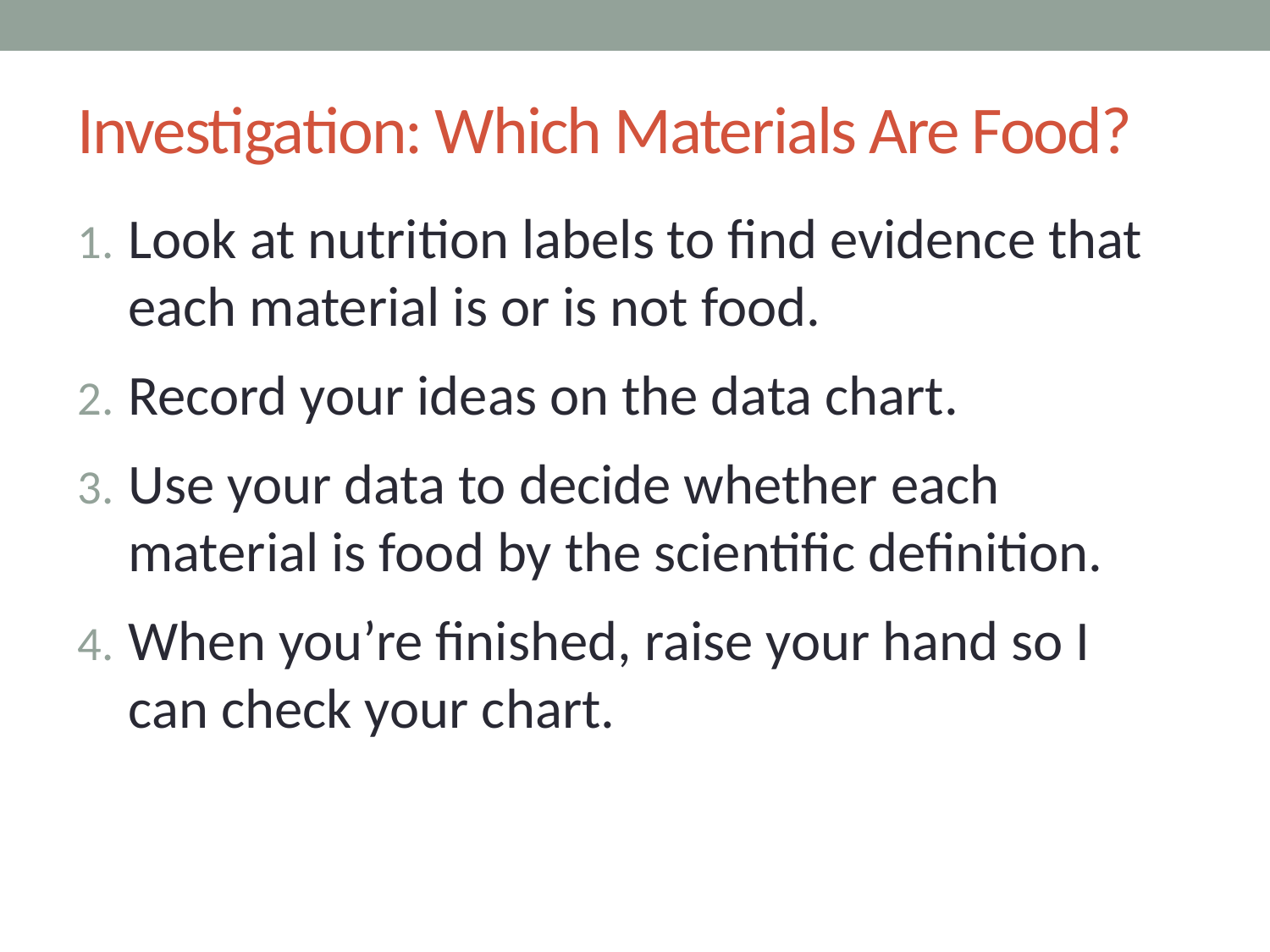

# Investigation: Which Materials Are Food?
Look at nutrition labels to find evidence that each material is or is not food.
Record your ideas on the data chart.
Use your data to decide whether each material is food by the scientific definition.
When you’re finished, raise your hand so I
can check your chart.